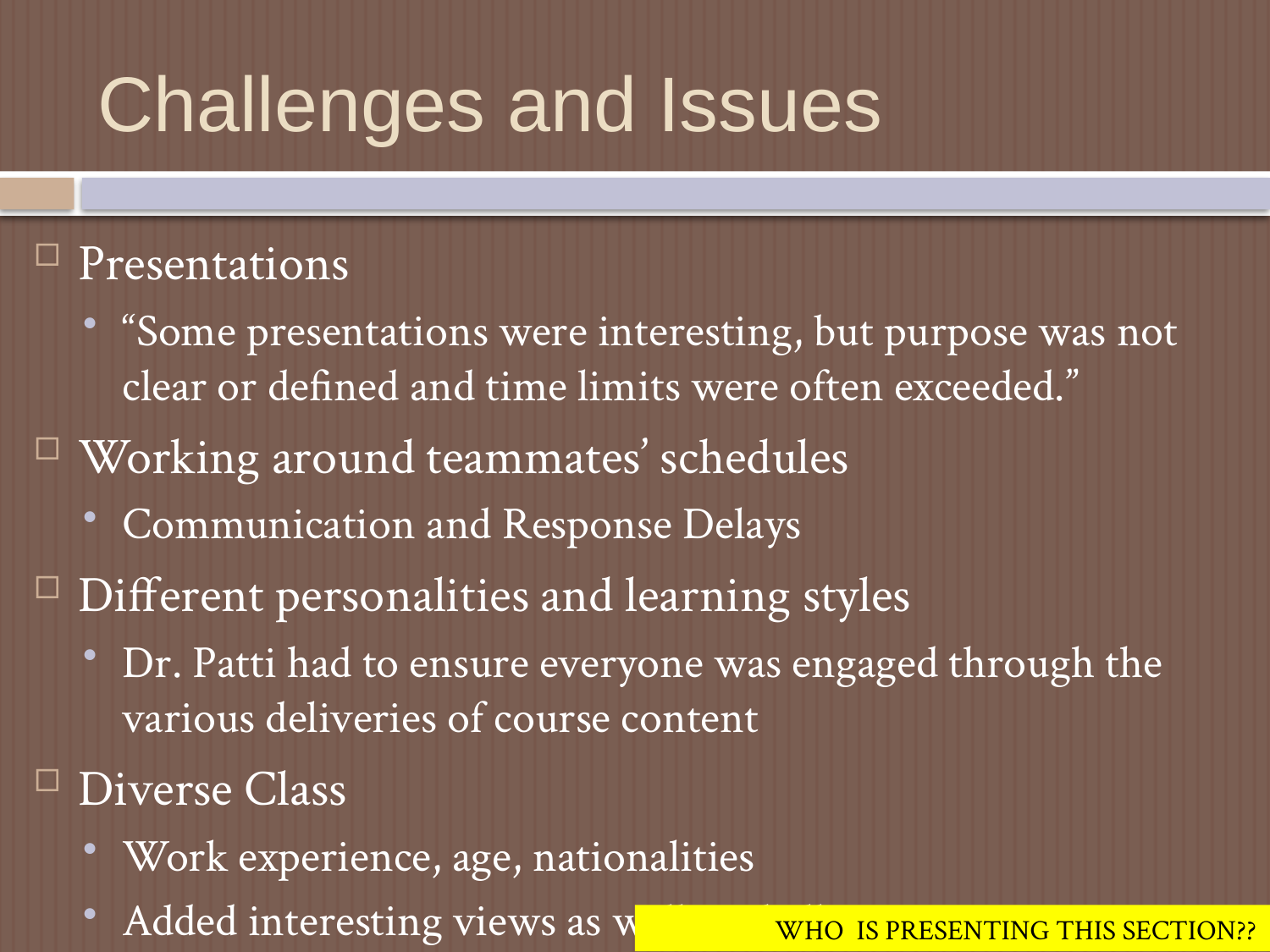

# Challenges and Issues
Presentations
“Some presentations were interesting, but purpose was not clear or defined and time limits were often exceeded.”
Working around teammates’ schedules
Communication and Response Delays
Different personalities and learning styles
Dr. Patti had to ensure everyone was engaged through the various deliveries of course content
Diverse Class
Work experience, age, nationalities
Added interesting views as well as challenges
WHO  IS PRESENTING THIS SECTION??